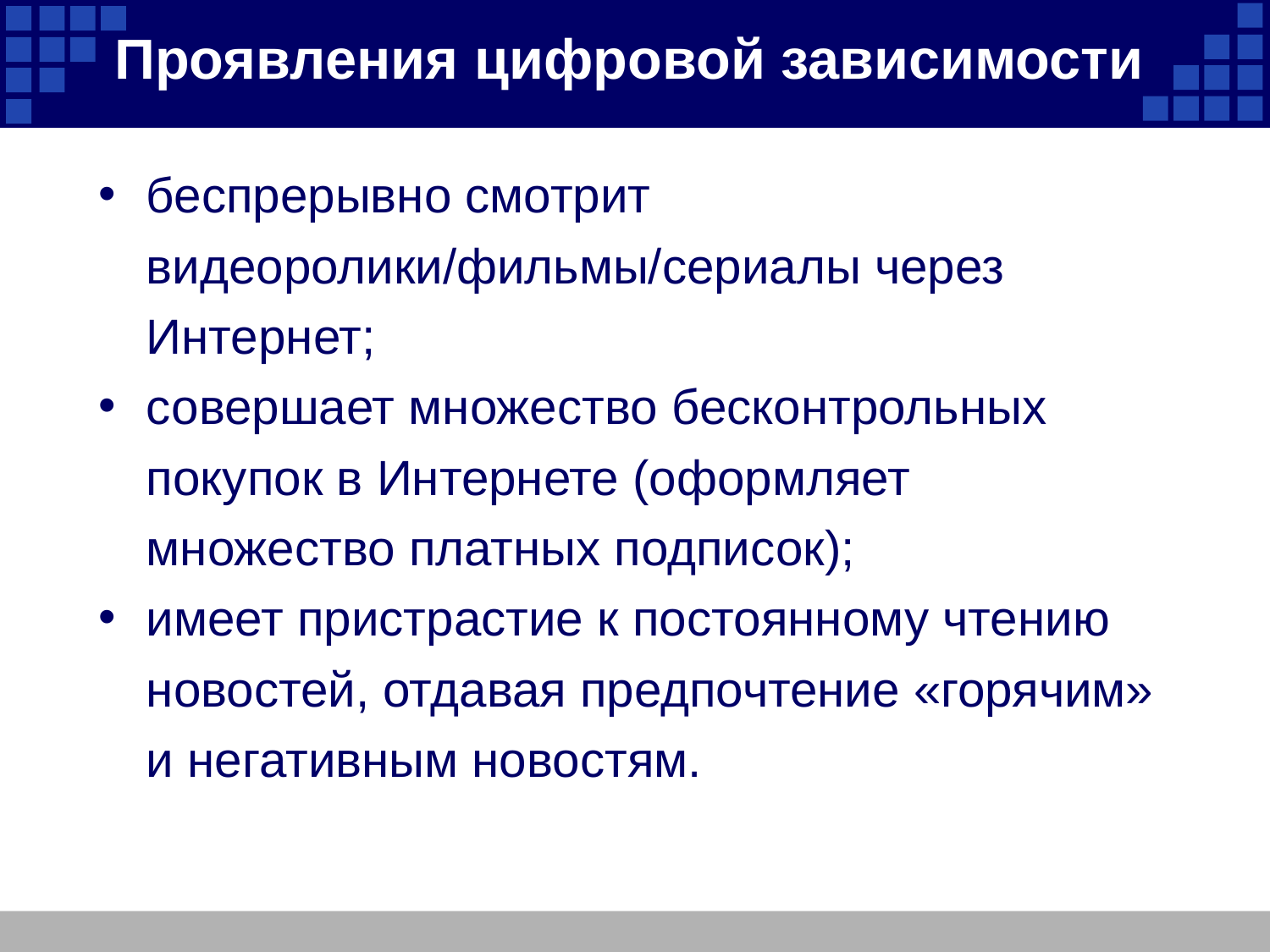

# Проявления цифровой зависимости
беспрерывно смотрит видеоролики/фильмы/сериалы через Интернет;
совершает множество бесконтрольных покупок в Интернете (оформляет множество платных подписок);
имеет пристрастие к постоянному чтению новостей, отдавая предпочтение «горячим» и негативным новостям.